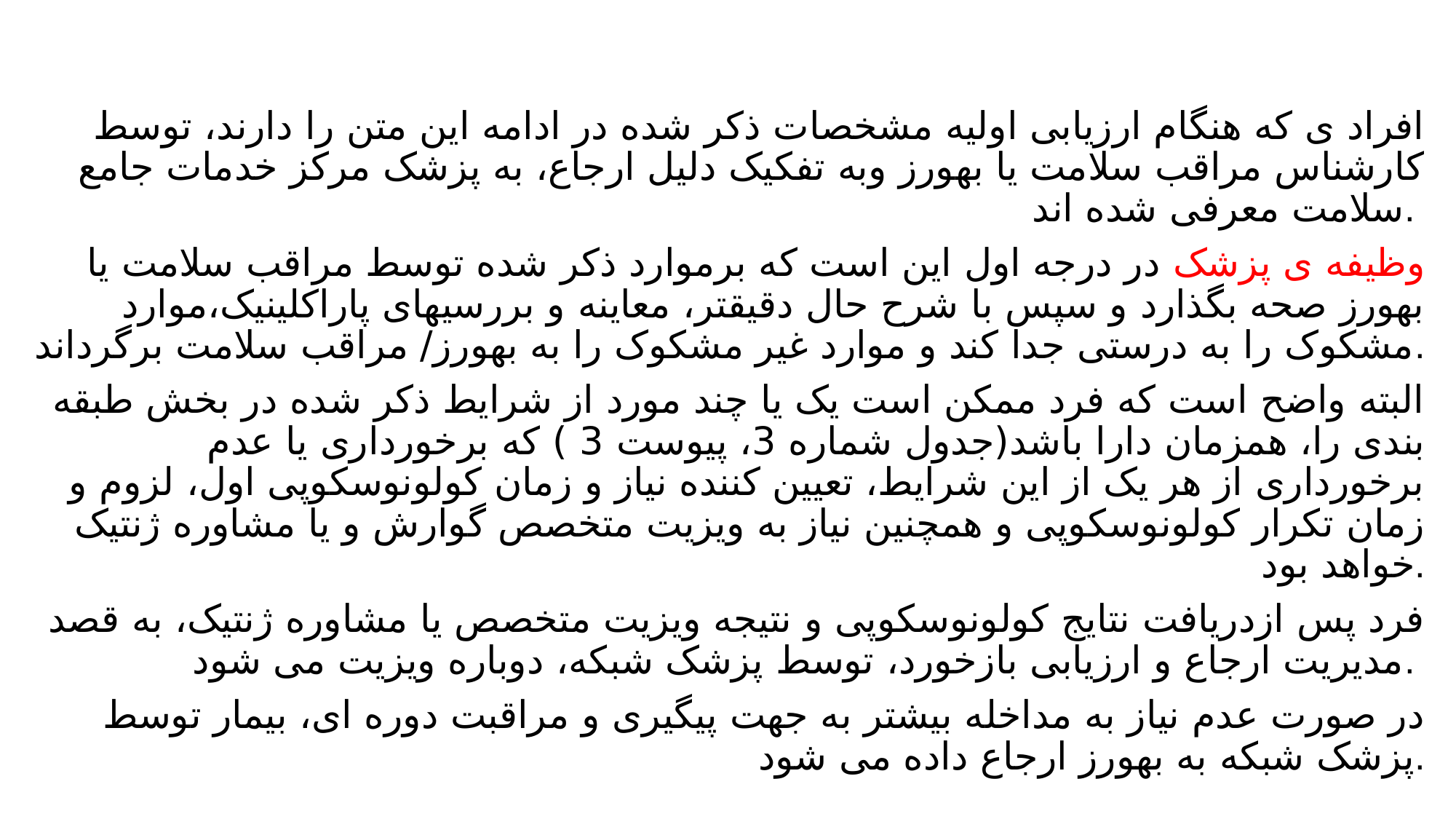

افراد ی که هنگام ارزیابی اولیه مشخصات ذکر شده در ادامه این متن را دارند، توسط کارشناس مراقب سلامت یا بهورز وبه تفکیک دلیل ارجاع، به پزشک مرکز خدمات جامع سلامت معرفی شده اند.
وظیفه ی پزشک در درجه اول این است که برموارد ذکر شده توسط مراقب سلامت یا بهورز صحه بگذارد و سپس با شرح حال دقیقتر، معاینه و بررسیهای پاراکلینیک،موارد مشکوک را به درستی جدا کند و موارد غیر مشکوک را به بهورز/ مراقب سلامت برگرداند.
البته واضح است که فرد ممکن است یک یا چند مورد از شرایط ذکر شده در بخش طبقه بندی را، همزمان دارا باشد(جدول شماره 3، پیوست 3 ) که برخورداری یا عدم برخورداری از هر یک از این شرایط، تعیین کننده نیاز و زمان کولونوسکوپی اول، لزوم و زمان تکرار کولونوسکوپی و همچنین نیاز به ویزیت متخصص گوارش و یا مشاوره ژنتیک خواهد بود.
 فرد پس ازدریافت نتایج کولونوسکوپی و نتیجه ویزیت متخصص یا مشاوره ژنتیک، به قصد مدیریت ارجاع و ارزیابی بازخورد، توسط پزشک شبکه، دوباره ویزیت می شود.
در صورت عدم نیاز به مداخله بیشتر به جهت پیگیری و مراقبت دوره ای، بیمار توسط پزشک شبکه به بهورز ارجاع داده می شود.